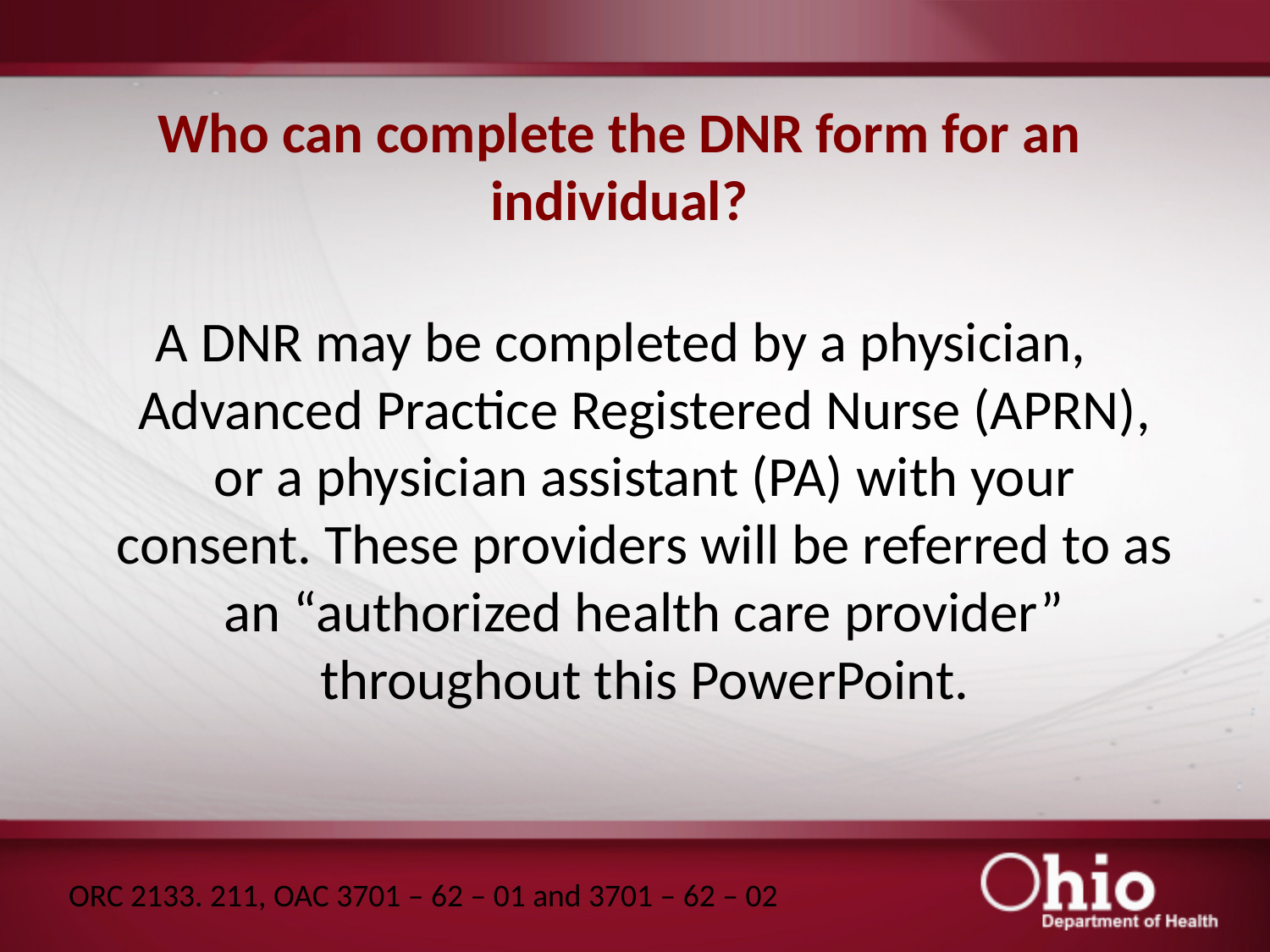

# Who can complete the DNR form for an individual?

A DNR may be completed by a physician, Advanced Practice Registered Nurse (APRN), or a physician assistant (PA) with your consent. These providers will be referred to as an “authorized health care provider” throughout this PowerPoint.

ORC 2133. 211, OAC 3701 – 62 – 01 and 3701 – 62 – 02